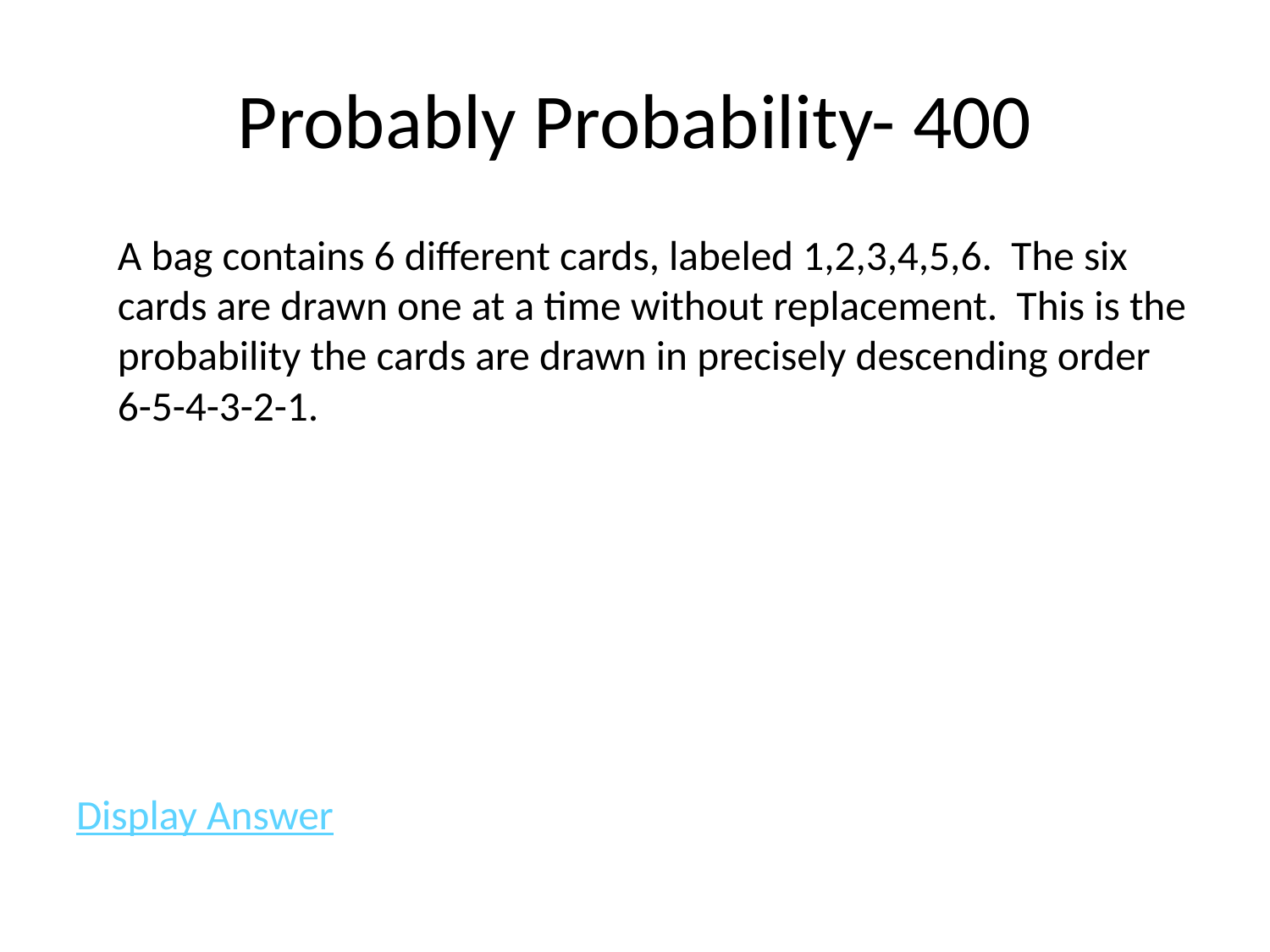

# Probably Probability- 400
	A bag contains 6 different cards, labeled 1,2,3,4,5,6.  The six cards are drawn one at a time without replacement.  This is the probability the cards are drawn in precisely descending order 6-5-4-3-2-1.

Display Answer